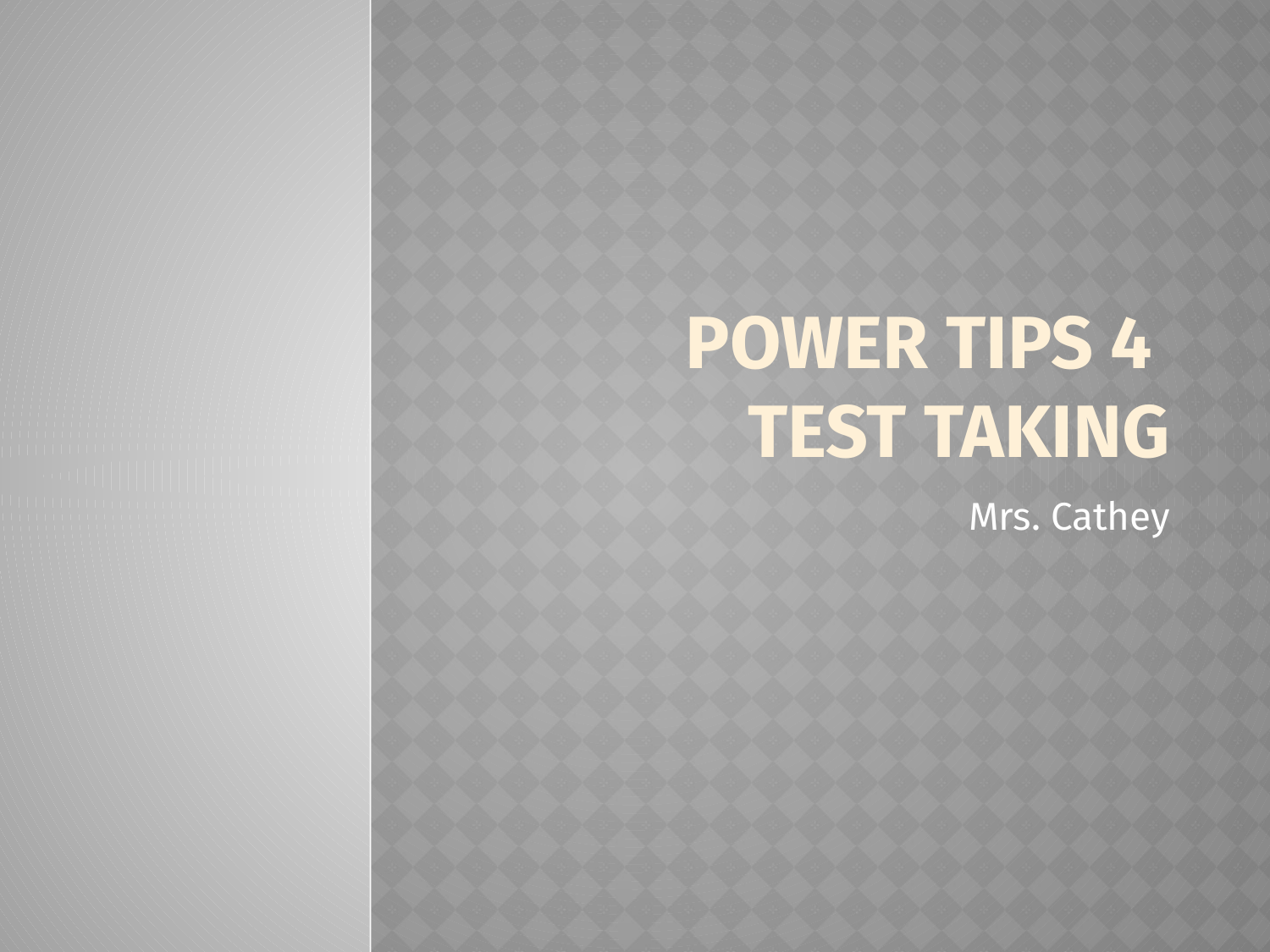

# Power Tips 4 Test Taking
Mrs. Cathey